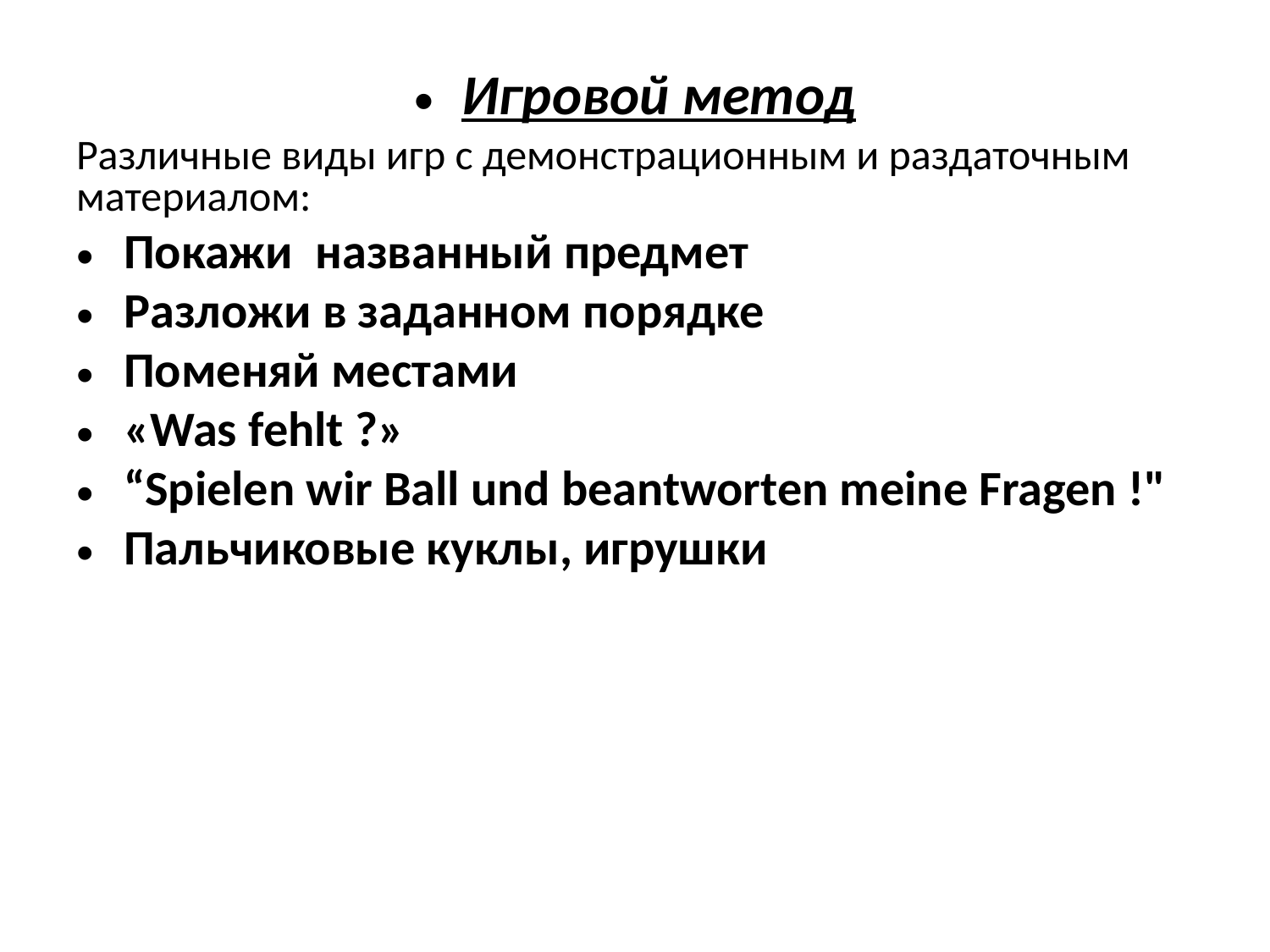

Игровой метод
Различные виды игр с демонстрационным и раздаточным материалом:
Покажи  названный предмет
Разложи в заданном порядке
Поменяй местами
«Was fehlt ?»
“Spielen wir Ball und beantworten meine Fragen !"
Пальчиковые куклы, игрушки